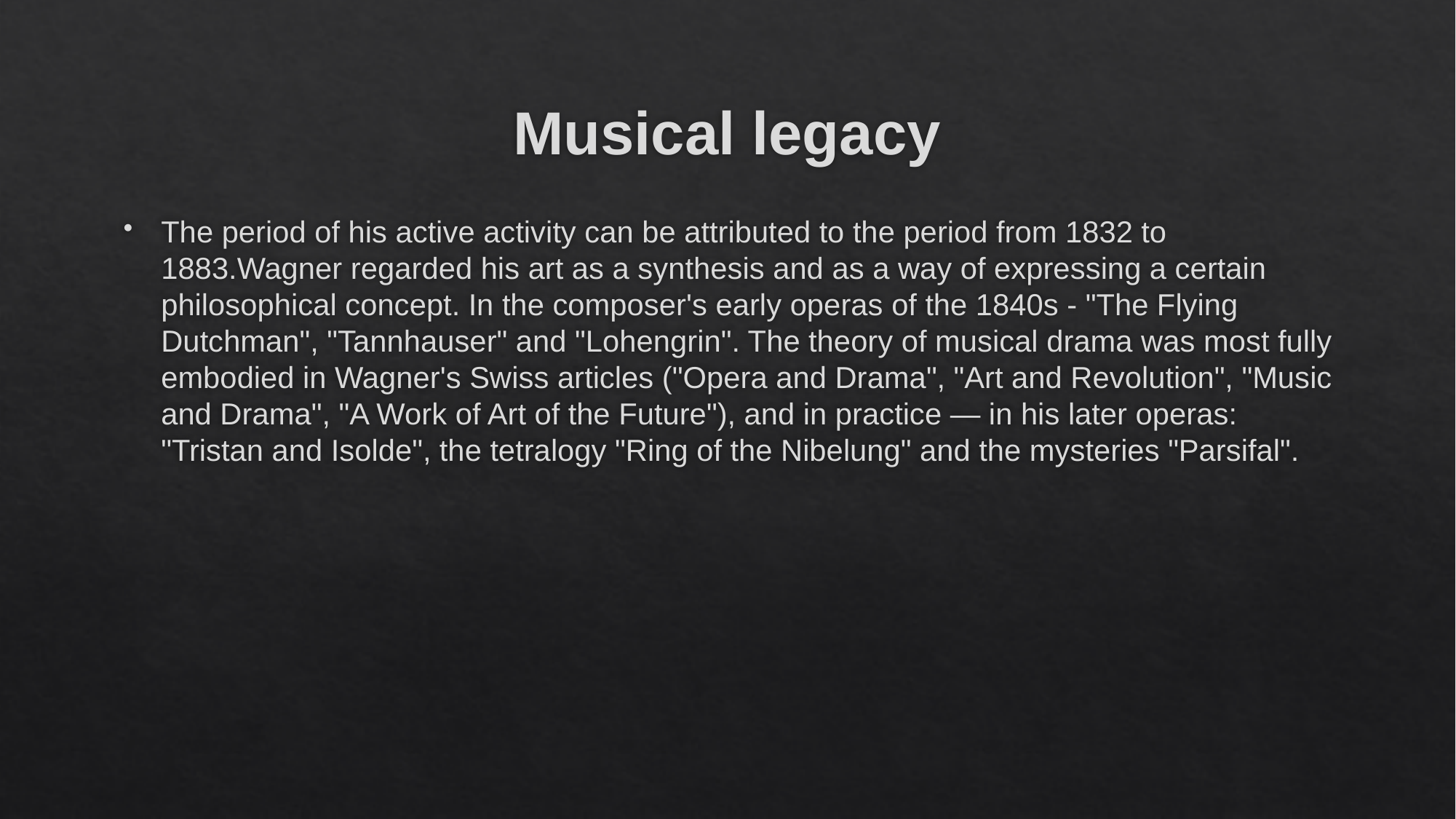

# Musical legacy
The period of his active activity can be attributed to the period from 1832 to 1883.Wagner regarded his art as a synthesis and as a way of expressing a certain philosophical concept. In the composer's early operas of the 1840s - "The Flying Dutchman", "Tannhauser" and "Lohengrin". The theory of musical drama was most fully embodied in Wagner's Swiss articles ("Opera and Drama", "Art and Revolution", "Music and Drama", "A Work of Art of the Future"), and in practice — in his later operas: "Tristan and Isolde", the tetralogy "Ring of the Nibelung" and the mysteries "Parsifal".